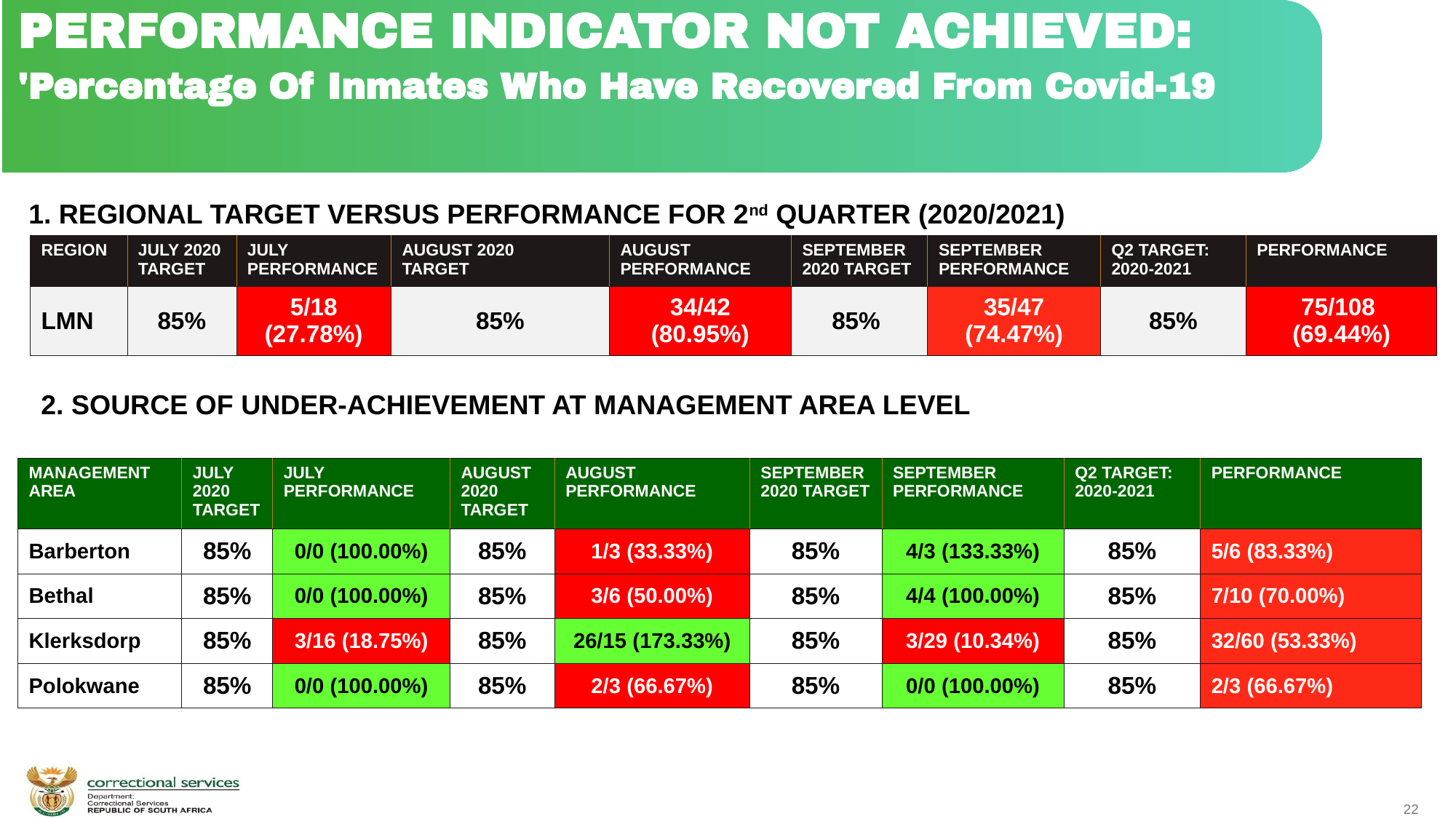

PERFORMANCE INDICATOR NOT ACHIEVED:
'Percentage Of Inmates Who Have Recovered From Covid-19

1. REGIONAL TARGET VERSUS PERFORMANCE FOR 2nd QUARTER (2020/2021)
| REGION | JULY 2020 TARGET | JULY PERFORMANCE | AUGUST 2020 TARGET | AUGUST PERFORMANCE | SEPTEMBER 2020 TARGET | SEPTEMBER PERFORMANCE | Q2 TARGET: 2020-2021 | PERFORMANCE |
| --- | --- | --- | --- | --- | --- | --- | --- | --- |
| LMN | 85% | 5/18 (27.78%) | 85% | 34/42 (80.95%) | 85% | 35/47 (74.47%) | 85% | 75/108 (69.44%) |
     2. SOURCE OF UNDER-ACHIEVEMENT AT MANAGEMENT AREA LEVEL
| MANAGEMENT AREA | JULY 2020 TARGET | JULY PERFORMANCE | AUGUST 2020 TARGET | AUGUST PERFORMANCE | SEPTEMBER 2020 TARGET | SEPTEMBER PERFORMANCE | Q2 TARGET: 2020-2021 | PERFORMANCE |
| --- | --- | --- | --- | --- | --- | --- | --- | --- |
| Barberton | 85% | 0/0 (100.00%) | 85% | 1/3 (33.33%) | 85% | 4/3 (133.33%) | 85% | 5/6 (83.33%) |
| Bethal | 85% | 0/0 (100.00%) | 85% | 3/6 (50.00%) | 85% | 4/4 (100.00%) | 85% | 7/10 (70.00%) |
| Klerksdorp | 85% | 3/16 (18.75%) | 85% | 26/15 (173.33%) | 85% | 3/29 (10.34%) | 85% | 32/60 (53.33%) |
| Polokwane | 85% | 0/0 (100.00%) | 85% | 2/3 (66.67%) | 85% | 0/0 (100.00%) | 85% | 2/3 (66.67%) |